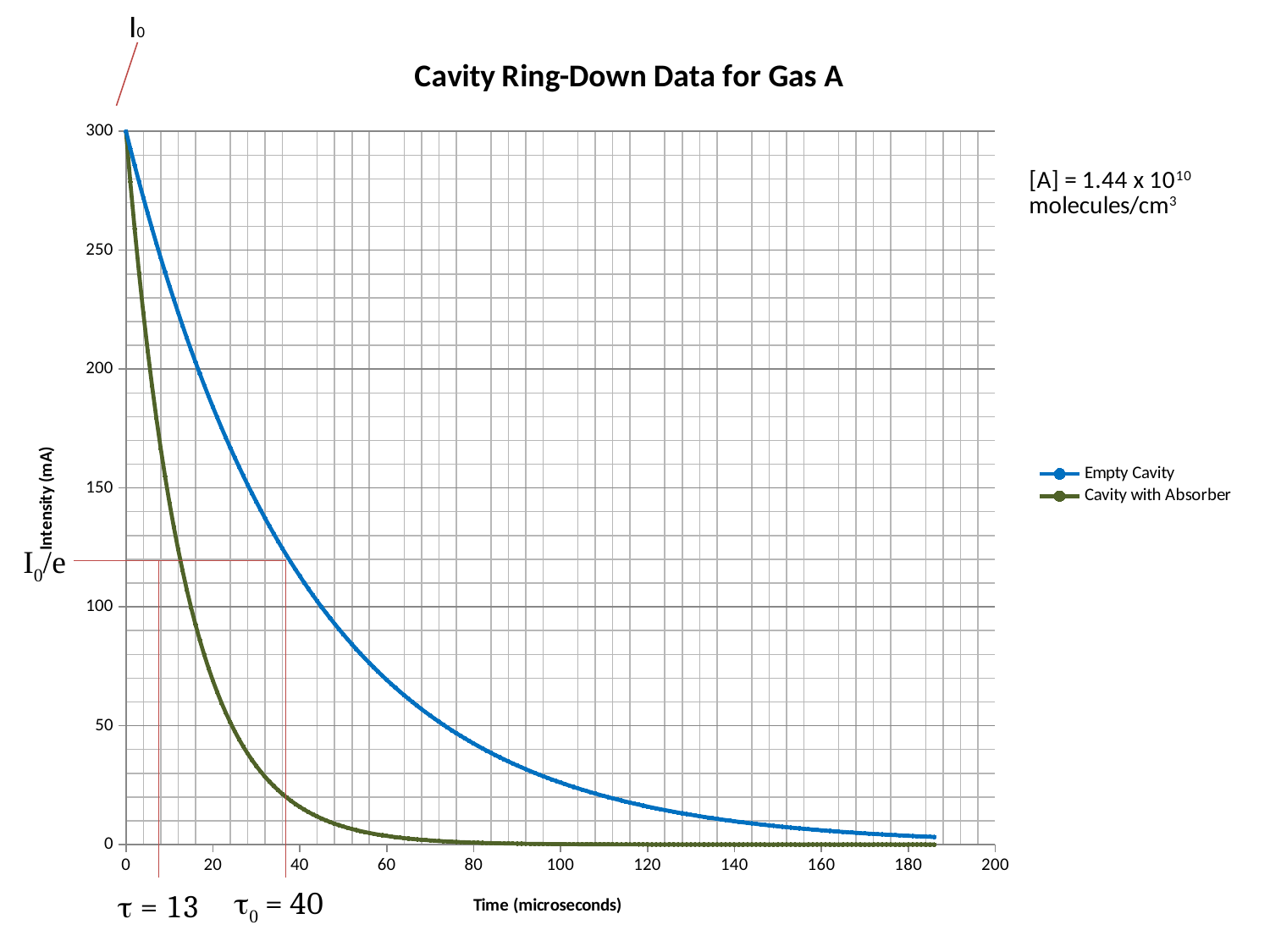

I0

### Chart: Cavity Ring-Down Data for Gas A

| Category |  |  |
|---|---|---|
τ  = 13